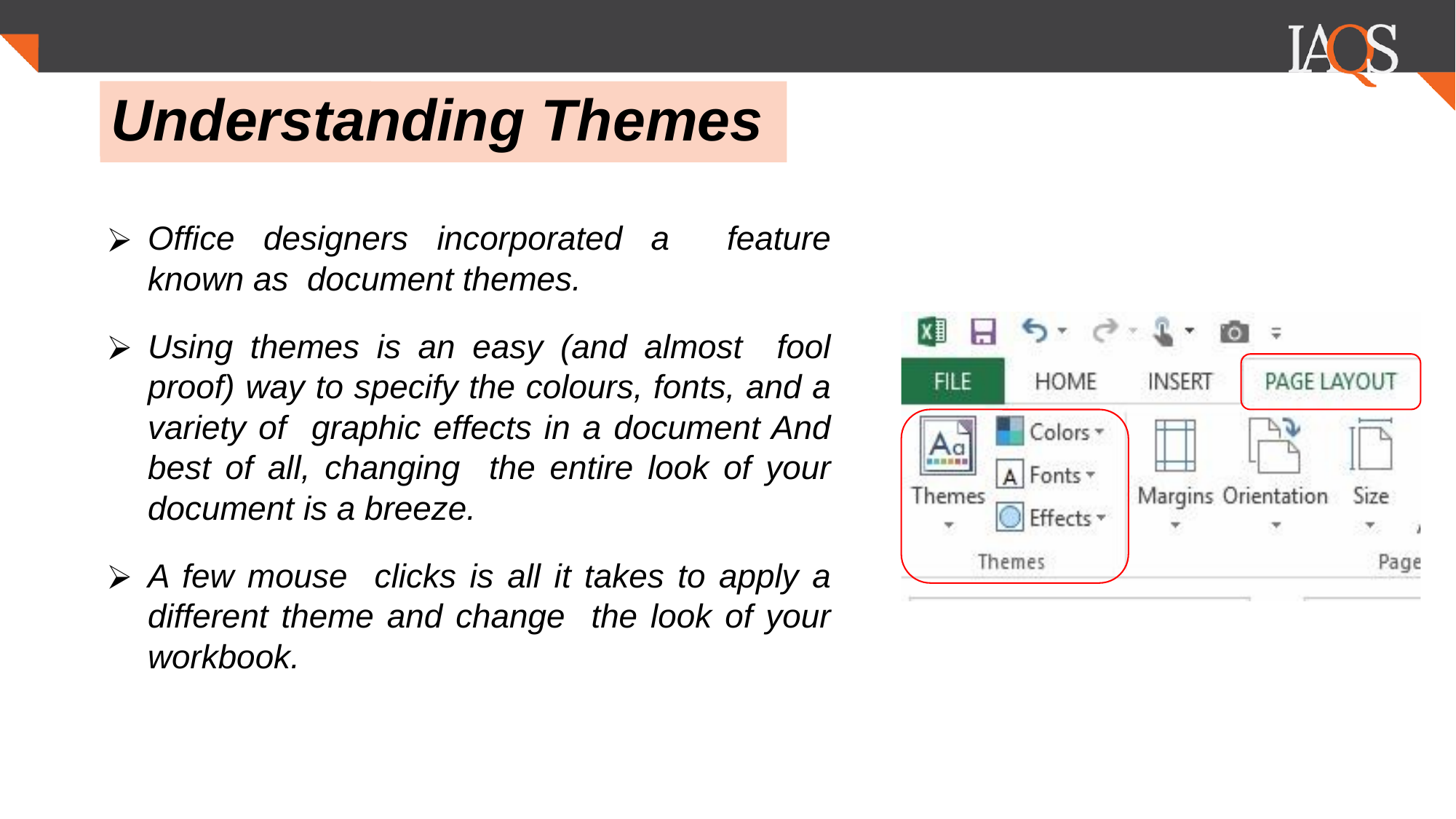

.

# Understanding Themes
Office designers incorporated a  feature known as  document themes.
Using themes is an easy (and almost  fool proof) way to specify the colours, fonts, and a variety of  graphic effects in a document And best of all, changing  the entire look of your document is a breeze.
A few mouse  clicks is all it takes to apply a different theme and change  the look of your workbook.